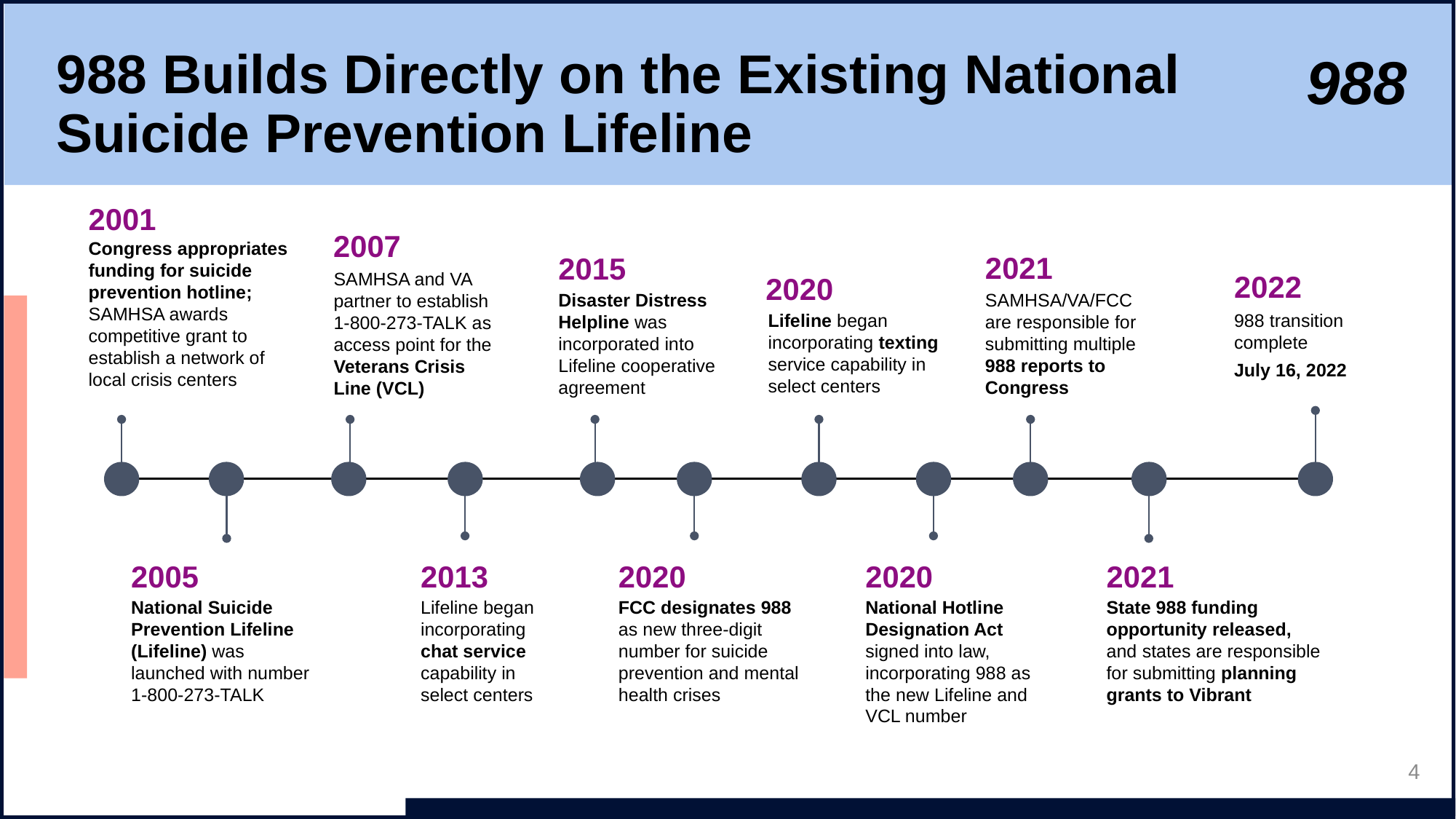

# 988 Builds Directly on the Existing National Suicide Prevention Lifeline
2001
2007
Congress appropriates funding for suicide prevention hotline; SAMHSA awards competitive grant to establish a network of local crisis centers
2021
2015
SAMHSA and VA partner to establish 1-800-273-TALK as access point for the Veterans Crisis Line (VCL)
2022
2020
Disaster Distress Helpline was incorporated into Lifeline cooperative agreement
SAMHSA/VA/FCC are responsible for submitting multiple 988 reports to Congress
Lifeline began incorporating texting service capability in select centers
988 transition complete
July 16, 2022

2005
2013
2020
2020
2021
National Suicide Prevention Lifeline (Lifeline) was launched with number
1-800-273-TALK
Lifeline began incorporating chat service capability in select centers
FCC designates 988 as new three-digit number for suicide prevention and mental health crises
National Hotline Designation Act signed into law, incorporating 988 as the new Lifeline and VCL number
State 988 funding opportunity released, and states are responsible for submitting planning grants to Vibrant